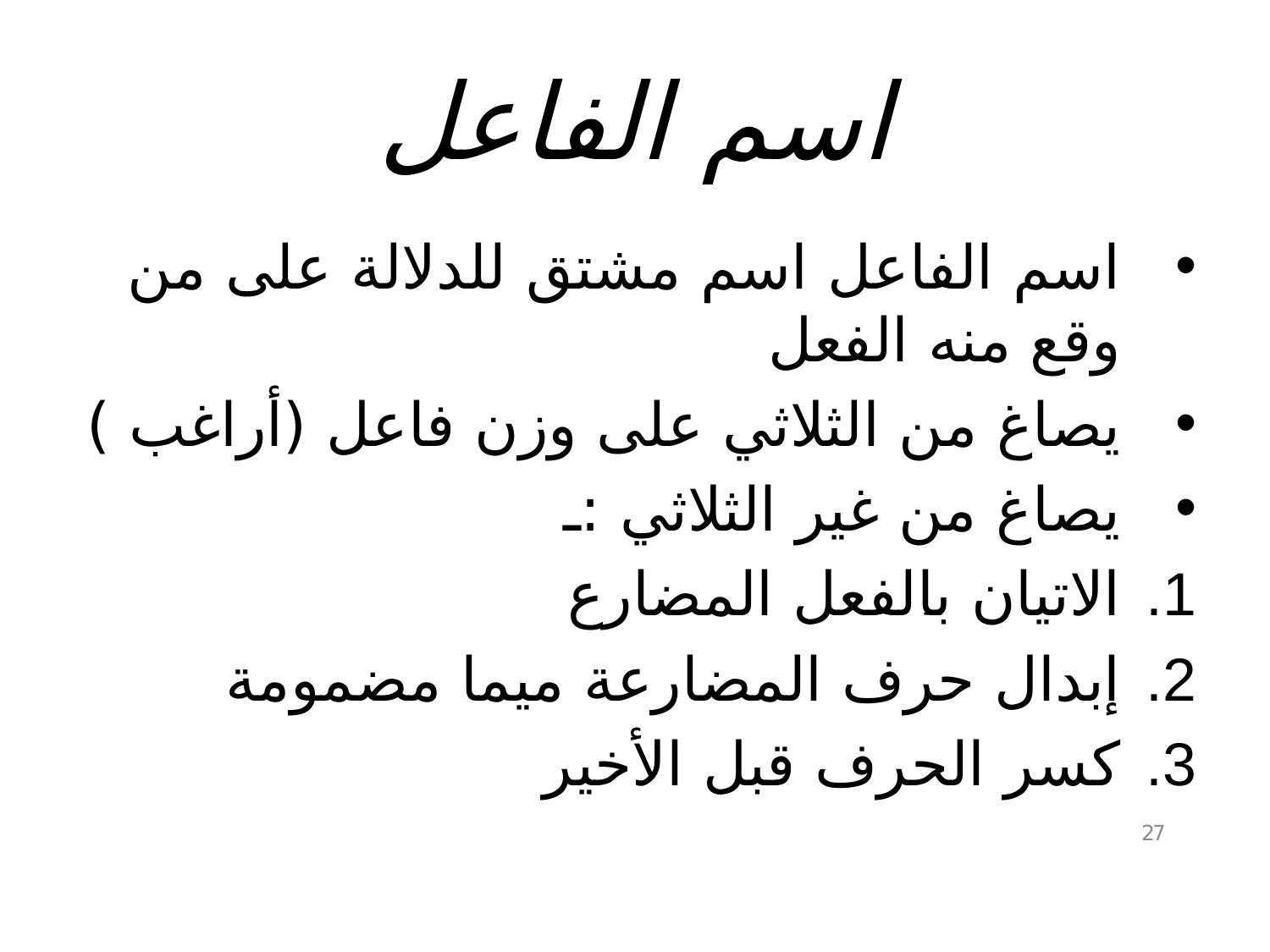

# اسم الفاعل
اسم الفاعل اسم مشتق للدلالة على من وقع منه الفعل
يصاغ من الثلاثي على وزن فاعل (أراغب )
يصاغ من غير الثلاثي :ـ
الاتيان بالفعل المضارع
إبدال حرف المضارعة ميما مضمومة
كسر الحرف قبل الأخير

27